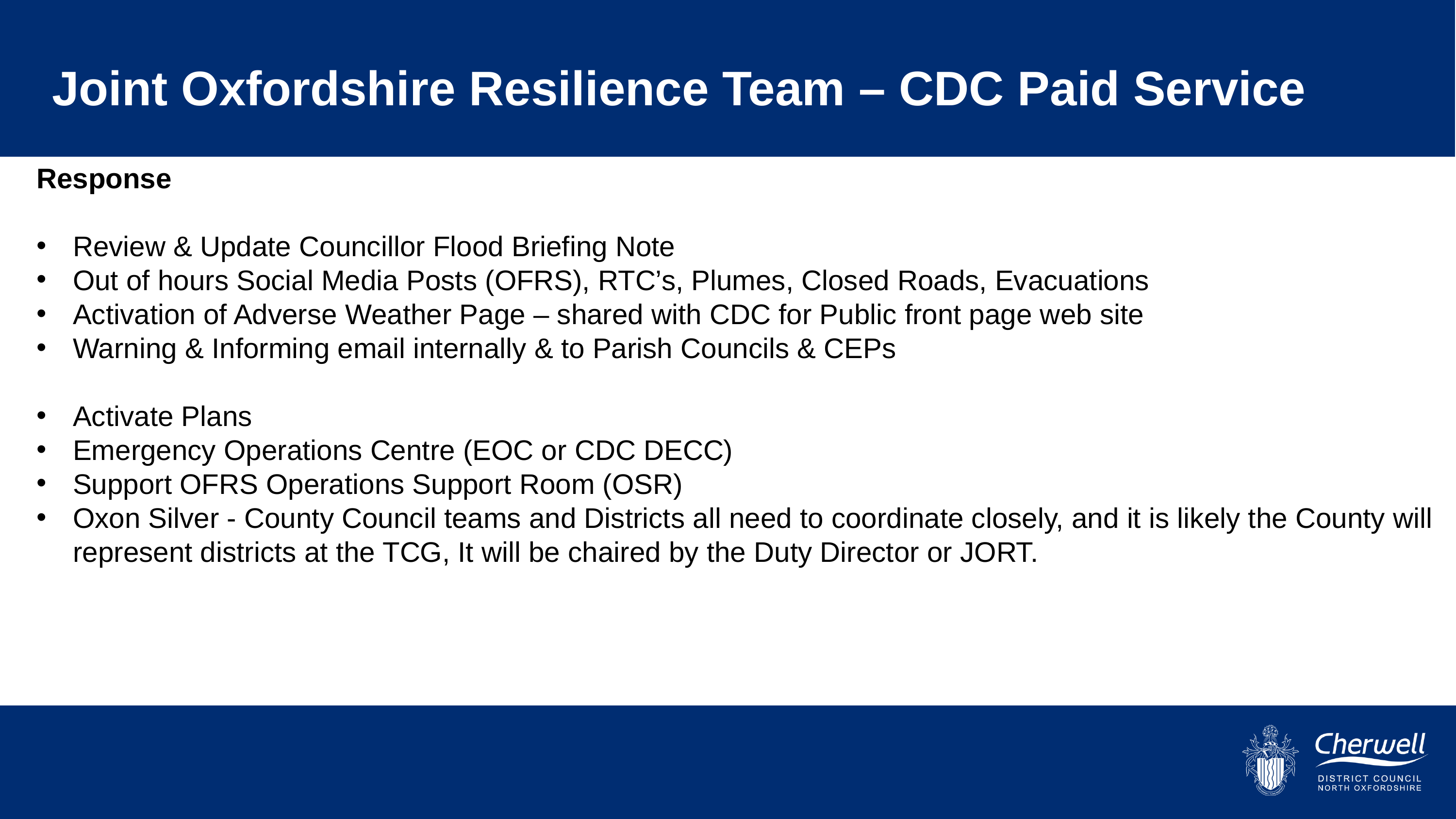

Joint Oxfordshire Resilience Team – CDC Paid Service
Response

Review & Update Councillor Flood Briefing Note
Out of hours Social Media Posts (OFRS), RTC’s, Plumes, Closed Roads, Evacuations
Activation of Adverse Weather Page – shared with CDC for Public front page web site
Warning & Informing email internally & to Parish Councils & CEPs

Activate Plans
Emergency Operations Centre (EOC or CDC DECC)
Support OFRS Operations Support Room (OSR)
Oxon Silver - County Council teams and Districts all need to coordinate closely, and it is likely the County will represent districts at the TCG, It will be chaired by the Duty Director or JORT.